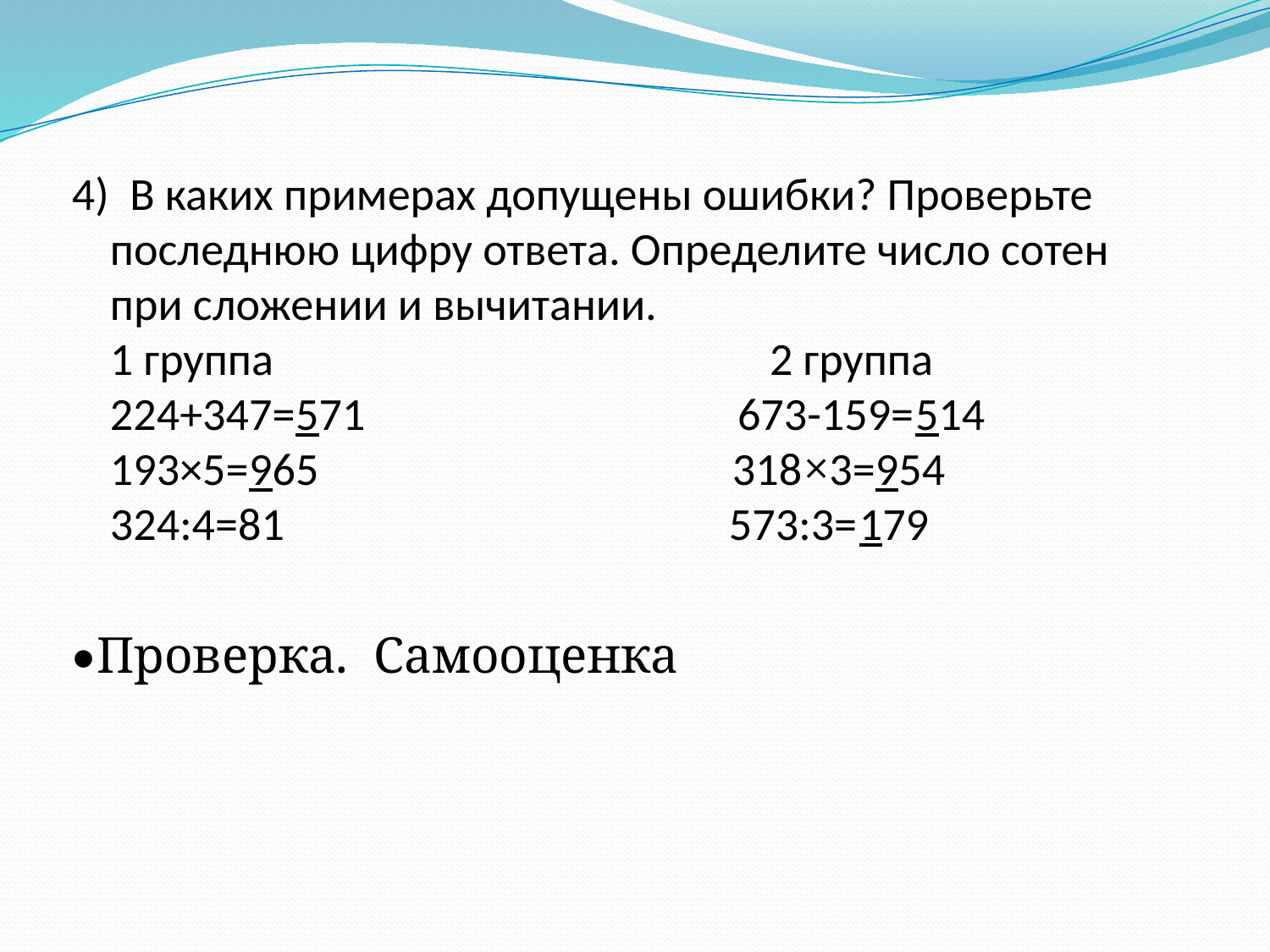

4)  В каких примерах допущены ошибки? Проверьте последнюю цифру ответа. Определите число сотен при сложении и вычитании.
1 группа                                                2 группа
224+347=571                                    673-159=514
193×5=965                                        318×3=954
324:4=81                                           573:3=179

•Проверка.  Самооценка